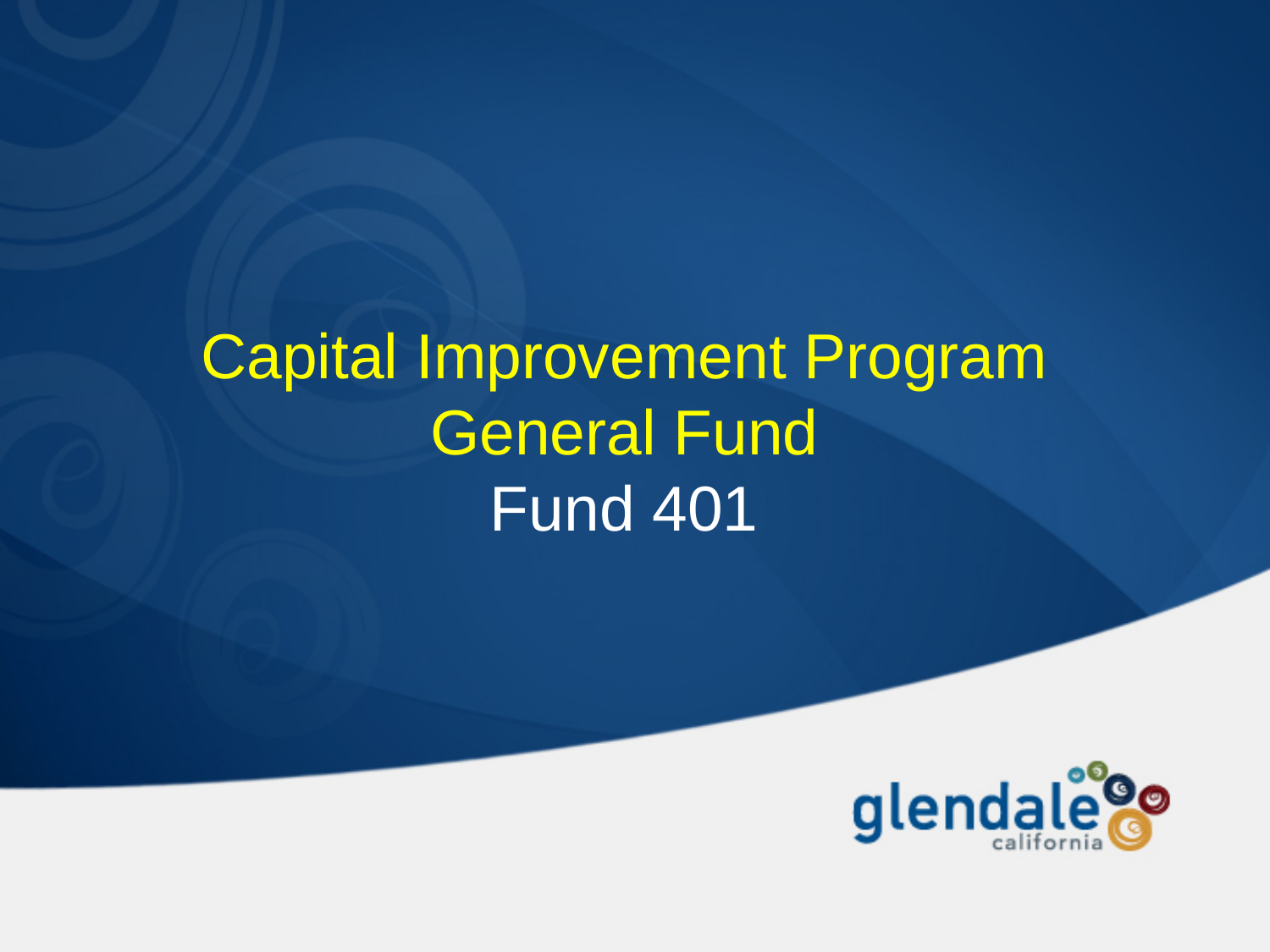

Capital Improvement Program
General Fund
Fund 401